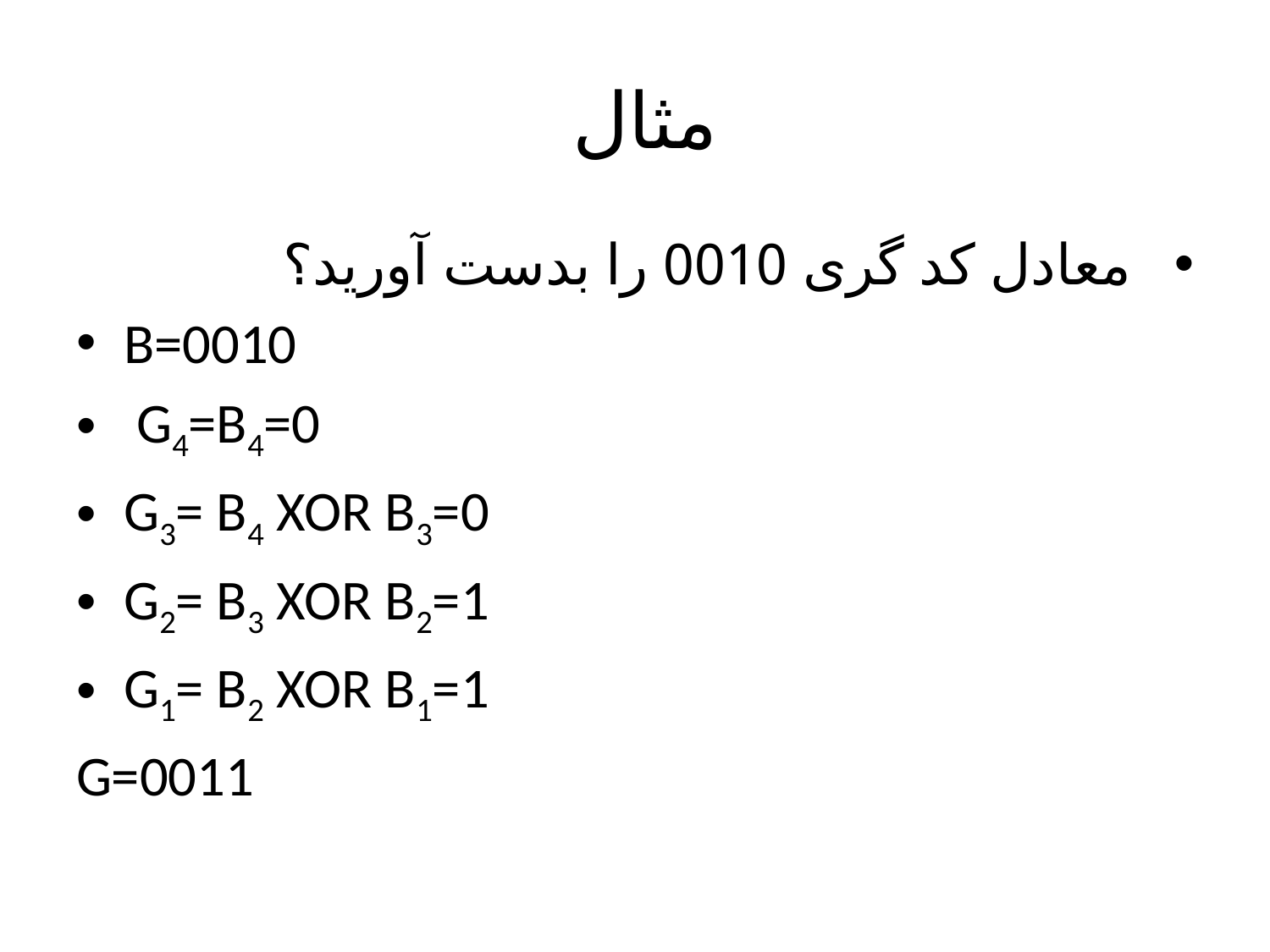

# مثال
 معادل کد گری 0010 را بدست آورید؟
B=0010
 G4=B4=0
G3= B4 XOR B3=0
G2= B3 XOR B2=1
G1= B2 XOR B1=1
G=0011